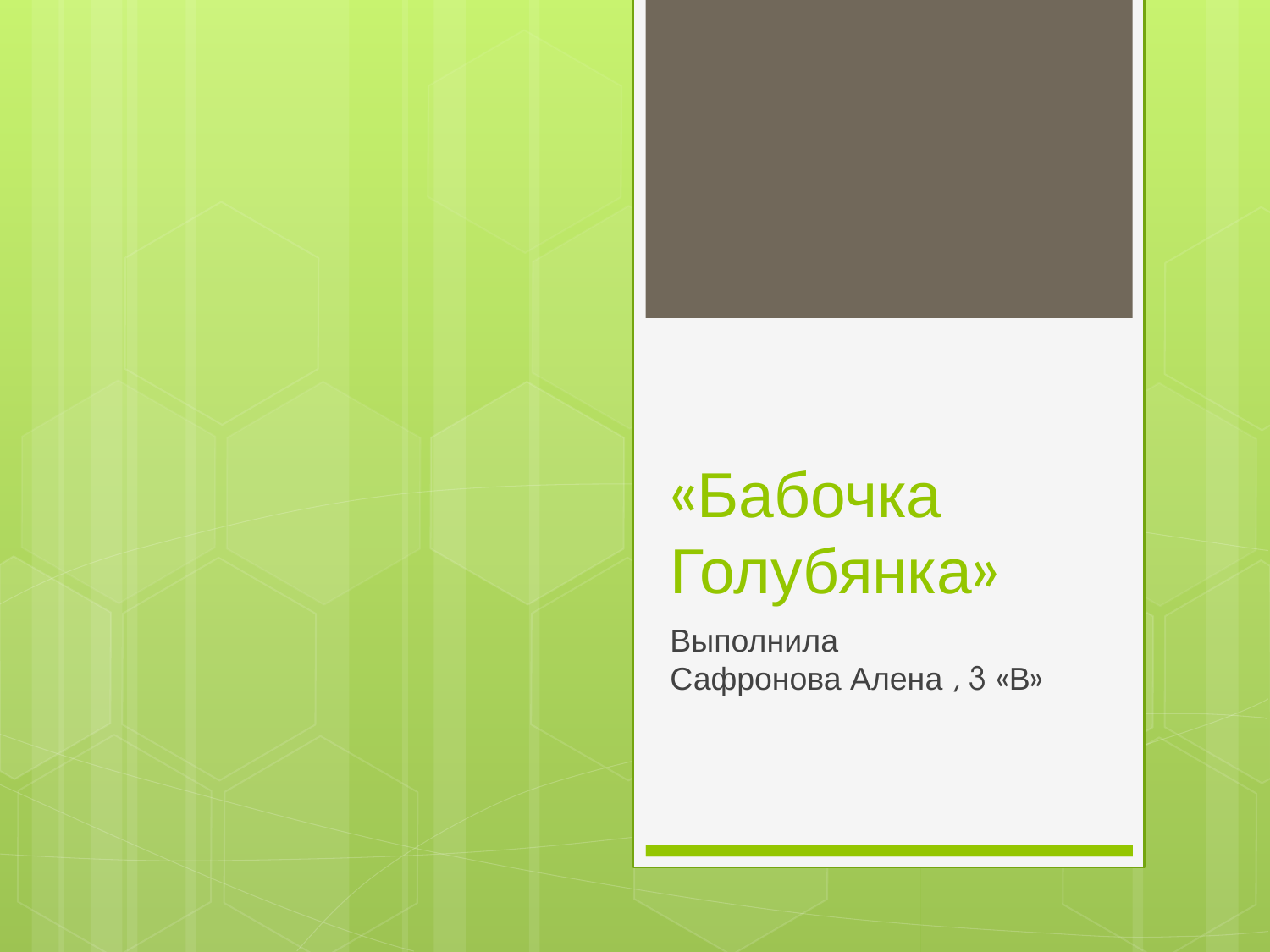

# «Бабочка Голубянка»
Выполнила                   Сафронова Алена , 3 «В»